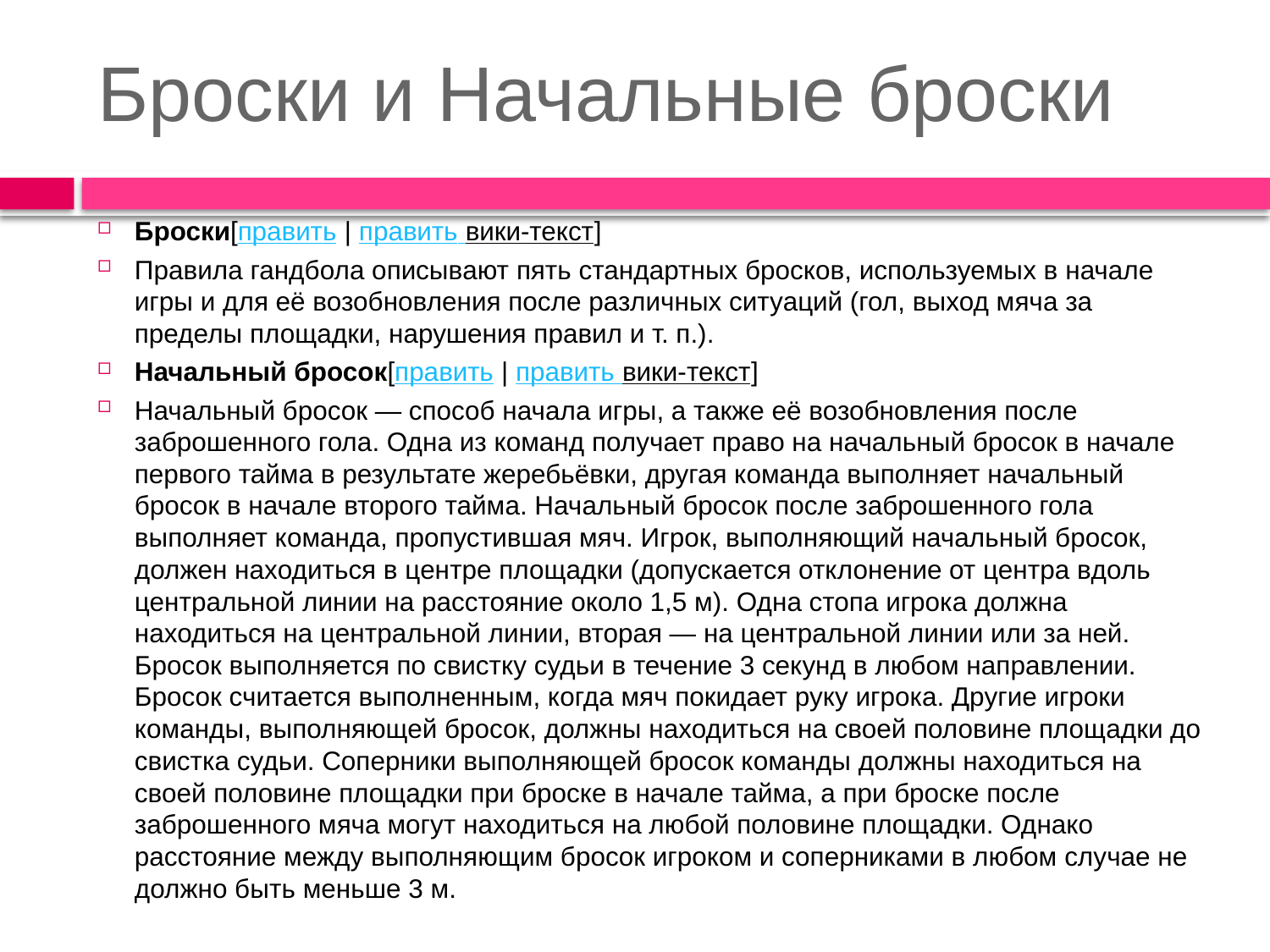

# Броски и Начальные броски
Броски[править | править вики-текст]
Правила гандбола описывают пять стандартных бросков, используемых в начале игры и для её возобновления после различных ситуаций (гол, выход мяча за пределы площадки, нарушения правил и т. п.).
Начальный бросок[править | править вики-текст]
Начальный бросок — способ начала игры, а также её возобновления после заброшенного гола. Одна из команд получает право на начальный бросок в начале первого тайма в результате жеребьёвки, другая команда выполняет начальный бросок в начале второго тайма. Начальный бросок после заброшенного гола выполняет команда, пропустившая мяч. Игрок, выполняющий начальный бросок, должен находиться в центре площадки (допускается отклонение от центра вдоль центральной линии на расстояние около 1,5 м). Одна стопа игрока должна находиться на центральной линии, вторая — на центральной линии или за ней. Бросок выполняется по свистку судьи в течение 3 секунд в любом направлении. Бросок считается выполненным, когда мяч покидает руку игрока. Другие игроки команды, выполняющей бросок, должны находиться на своей половине площадки до свистка судьи. Соперники выполняющей бросок команды должны находиться на своей половине площадки при броске в начале тайма, а при броске после заброшенного мяча могут находиться на любой половине площадки. Однако расстояние между выполняющим бросок игроком и соперниками в любом случае не должно быть меньше 3 м.